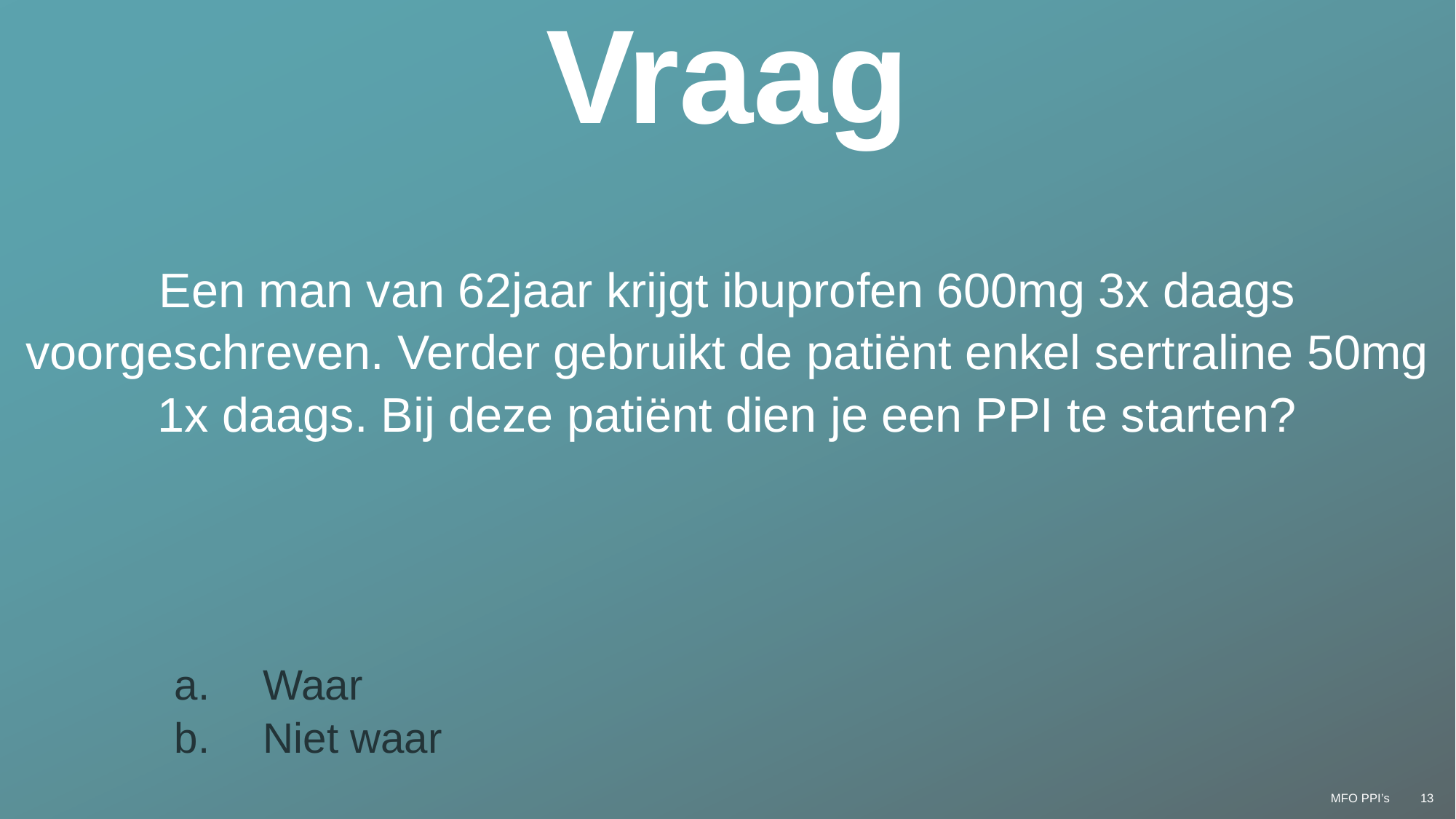

Een man van 62jaar krijgt ibuprofen 600mg 3x daags voorgeschreven. Verder gebruikt de patiënt enkel sertraline 50mg 1x daags. Bij deze patiënt dien je een PPI te starten?

Waar
Niet waar

Vraag
13
MFO PPI’s